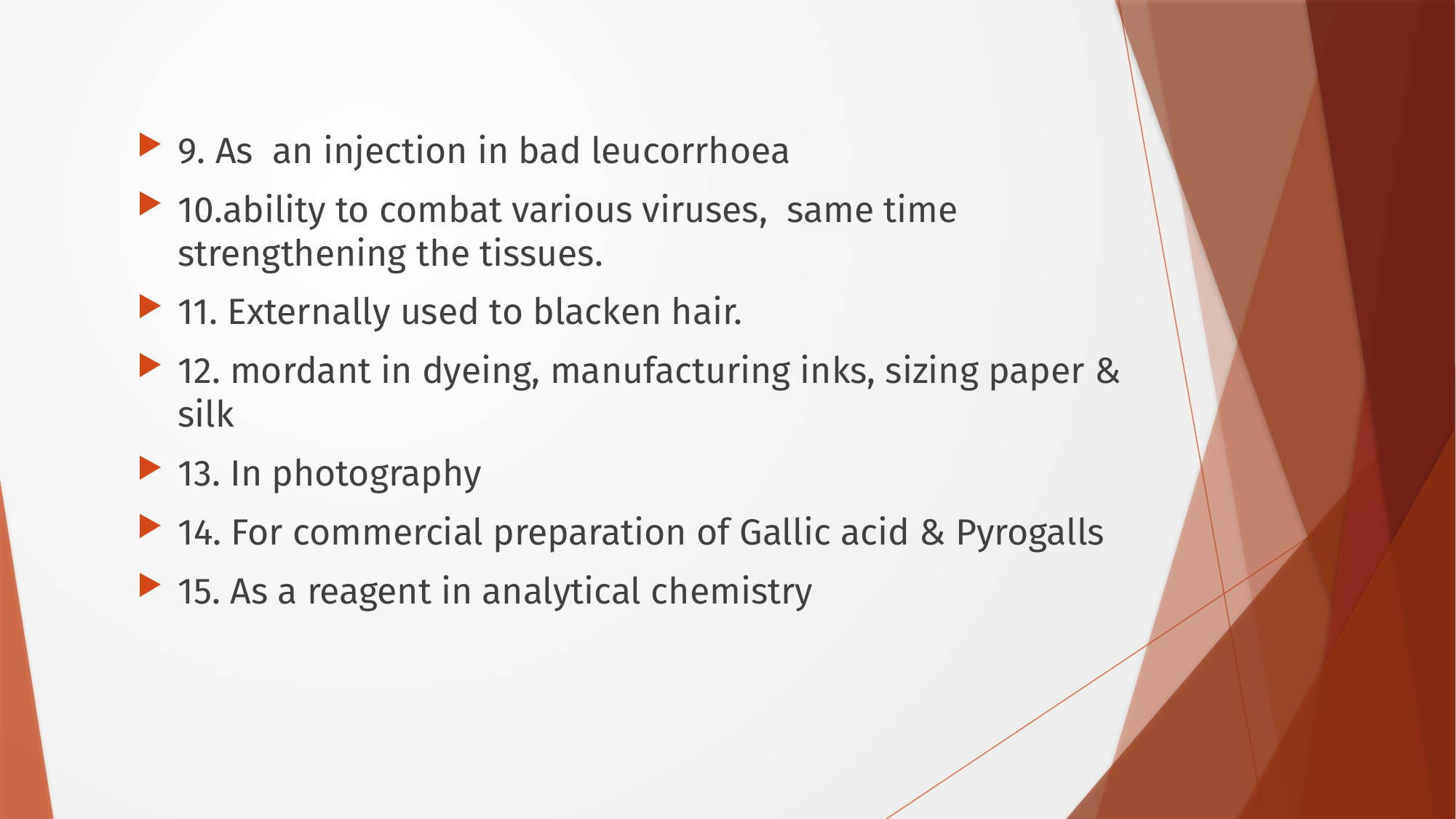

9. As  an injection in bad leucorrhoea
10.ability to combat various viruses,  same time strengthening the tissues.
11. Externally used to blacken hair.
12. mordant in dyeing, manufacturing inks, sizing paper & silk
13. In photography
14. For commercial preparation of Gallic acid & Pyrogalls
15. As a reagent in analytical chemistry